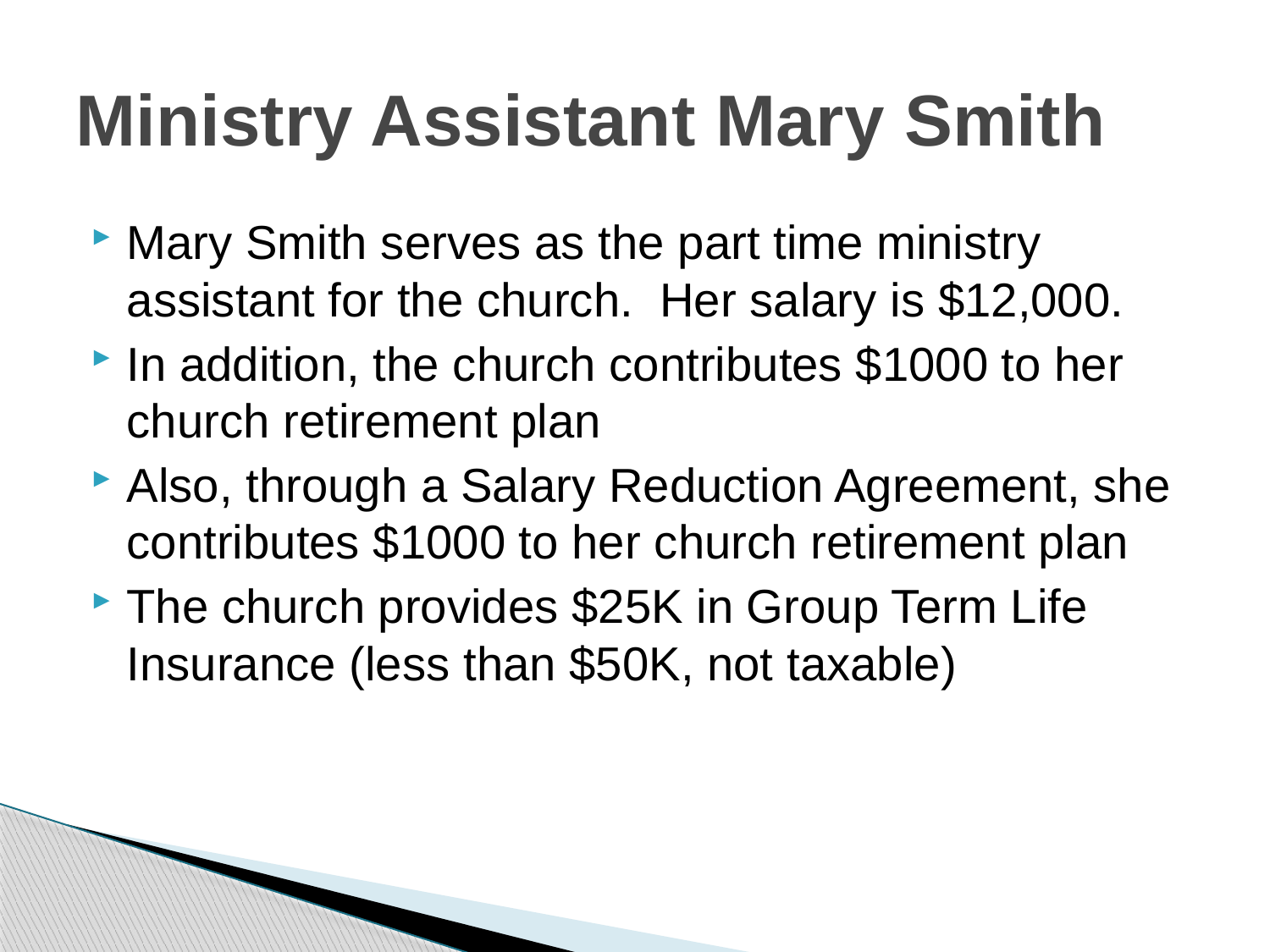

# Ministry Assistant Mary Smith
Mary Smith serves as the part time ministry assistant for the church.  Her salary is $12,000.
In addition, the church contributes $1000 to her church retirement plan
Also, through a Salary Reduction Agreement, she contributes $1000 to her church retirement plan
The church provides $25K in Group Term Life Insurance (less than $50K, not taxable)